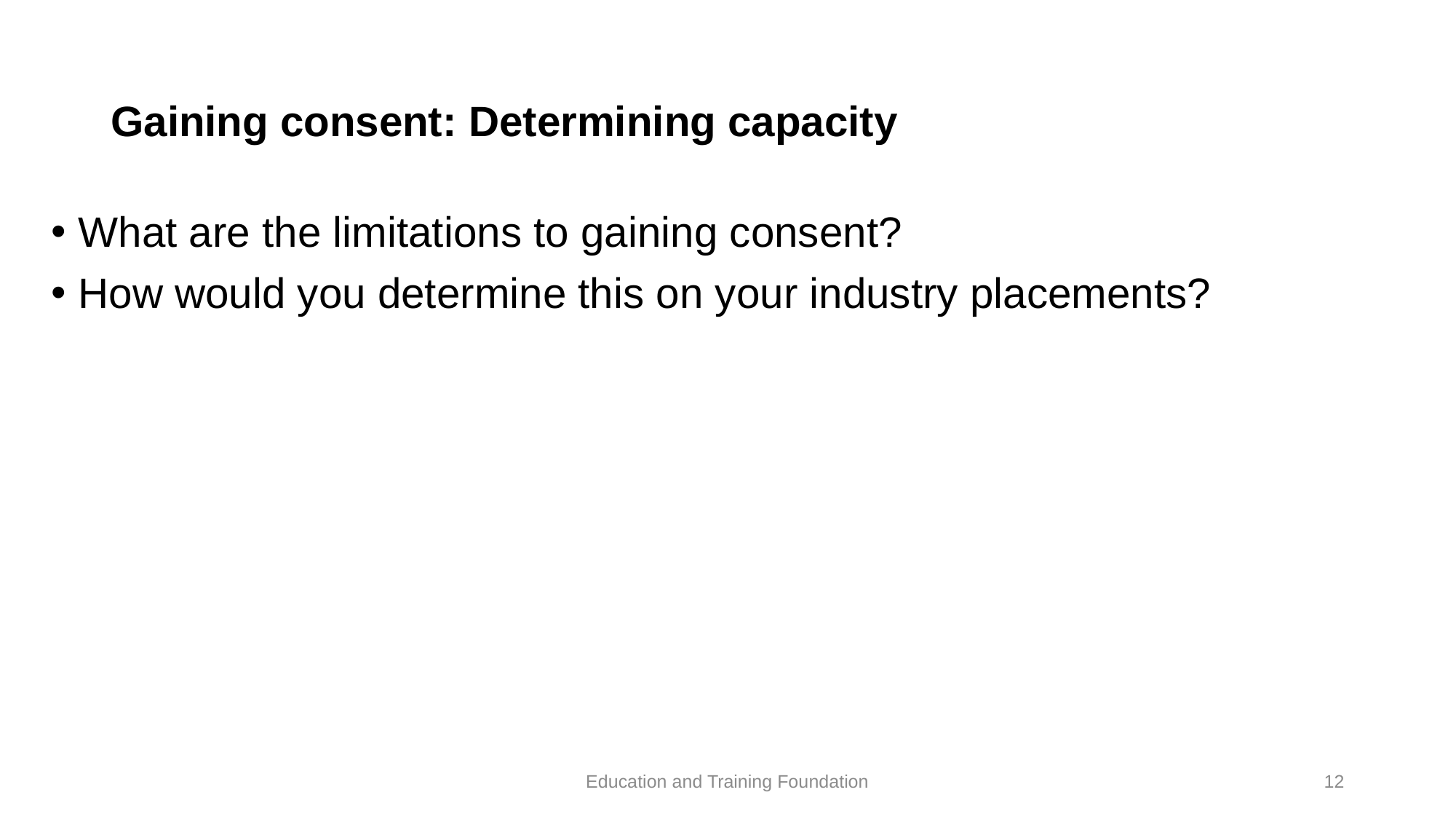

# Gaining consent: Determining capacity

What are the limitations to gaining consent?
How would you determine this on your industry placements?

Education and Training Foundation
12